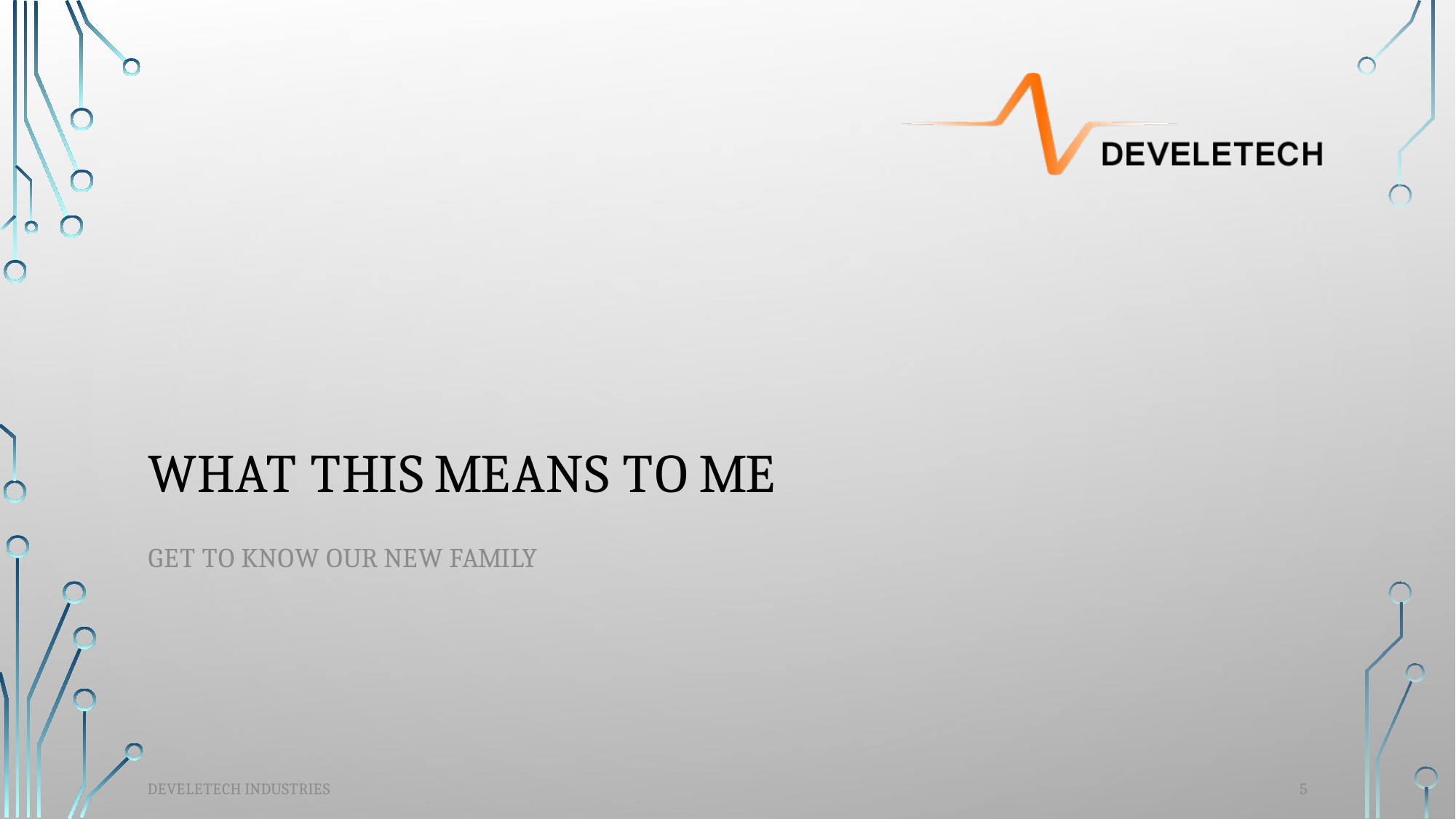

# What This Means to Me
Get to Know Our New Family
5
Develetech Industries